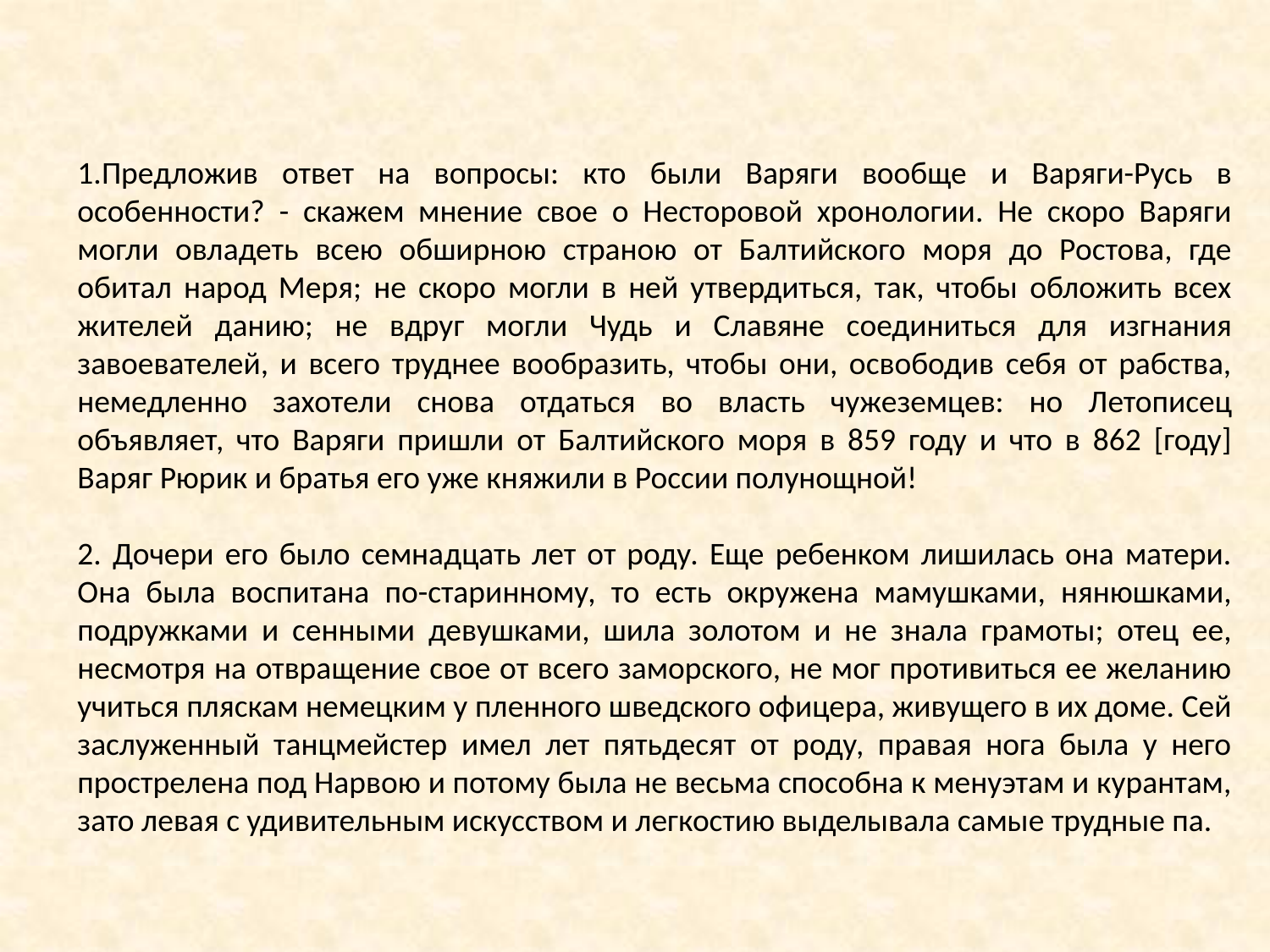

1.Предложив ответ на вопросы: кто были Варяги вообще и Варяги-Русь в особенности? - скажем мнение свое о Несторовой хронологии. Не скоро Варяги могли овладеть всею обширною страною от Балтийского моря до Ростова, где обитал народ Меря; не скоро могли в ней утвердиться, так, чтобы обложить всех жителей данию; не вдруг могли Чудь и Славяне соединиться для изгнания завоевателей, и всего труднее вообразить, чтобы они, освободив себя от рабства, немедленно захотели снова отдаться во власть чужеземцев: но Летописец объявляет, что Варяги пришли от Балтийского моря в 859 году и что в 862 [году] Варяг Рюрик и братья его уже княжили в России полунощной!

2. Дочери его было семнадцать лет от роду. Еще ребенком лишилась она матери. Она была воспитана по-старинному, то есть окружена мамушками, нянюшками, подружками и сенными девушками, шила золотом и не знала грамоты; отец ее, несмотря на отвращение свое от всего заморского, не мог противиться ее желанию учиться пляскам немецким у пленного шведского офицера, живущего в их доме. Сей заслуженный танцмейстер имел лет пятьдесят от роду, правая нога была у него прострелена под Нарвою и потому была не весьма способна к менуэтам и курантам, зато левая с удивительным искусством и легкостию выделывала самые трудные па.